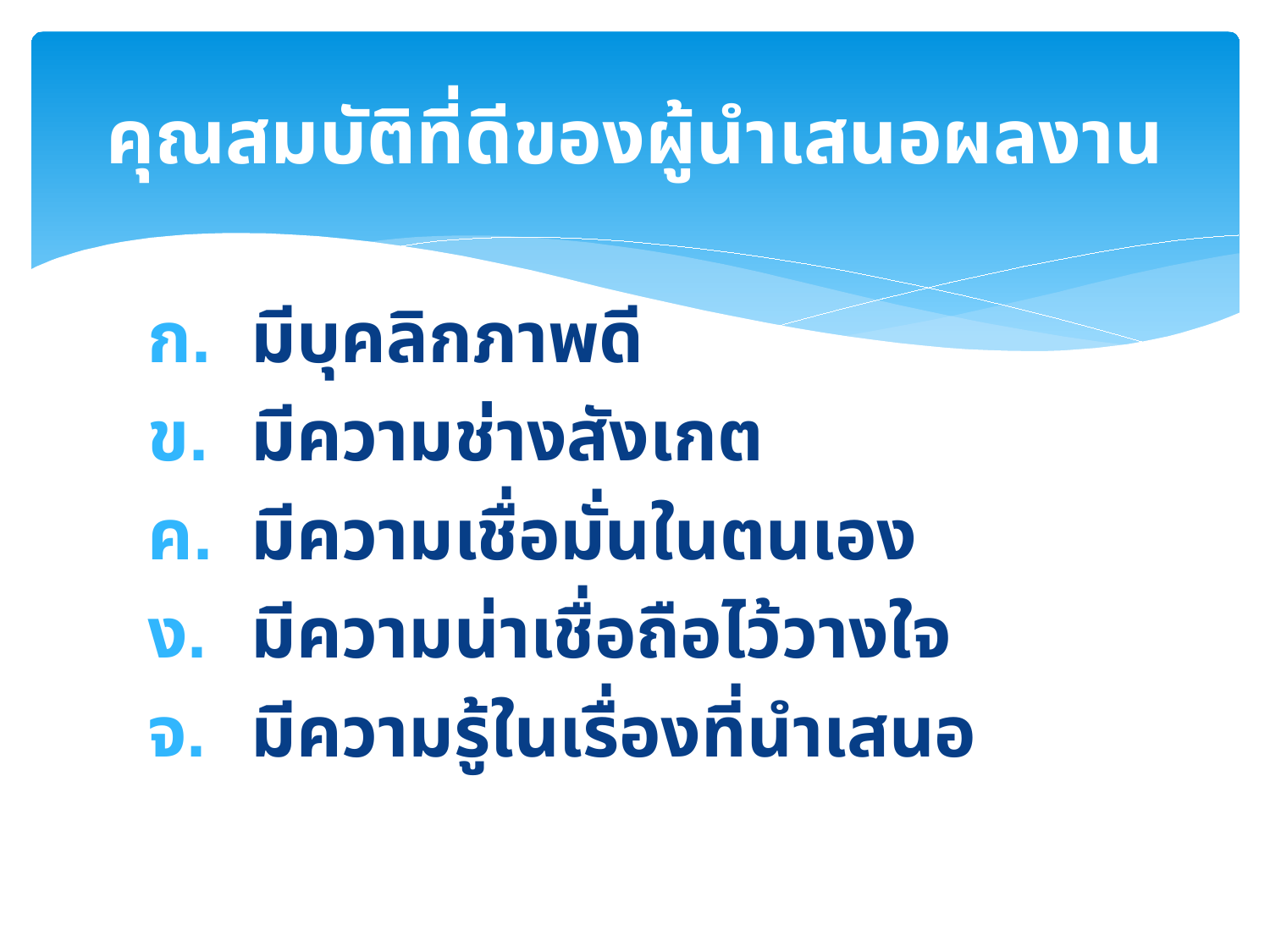

# คุณสมบัติที่ดีของผู้นำเสนอผลงาน
มีบุคลิกภาพดี
มีความช่างสังเกต
มีความเชื่อมั่นในตนเอง
มีความน่าเชื่อถือไว้วางใจ
มีความรู้ในเรื่องที่นำเสนอ